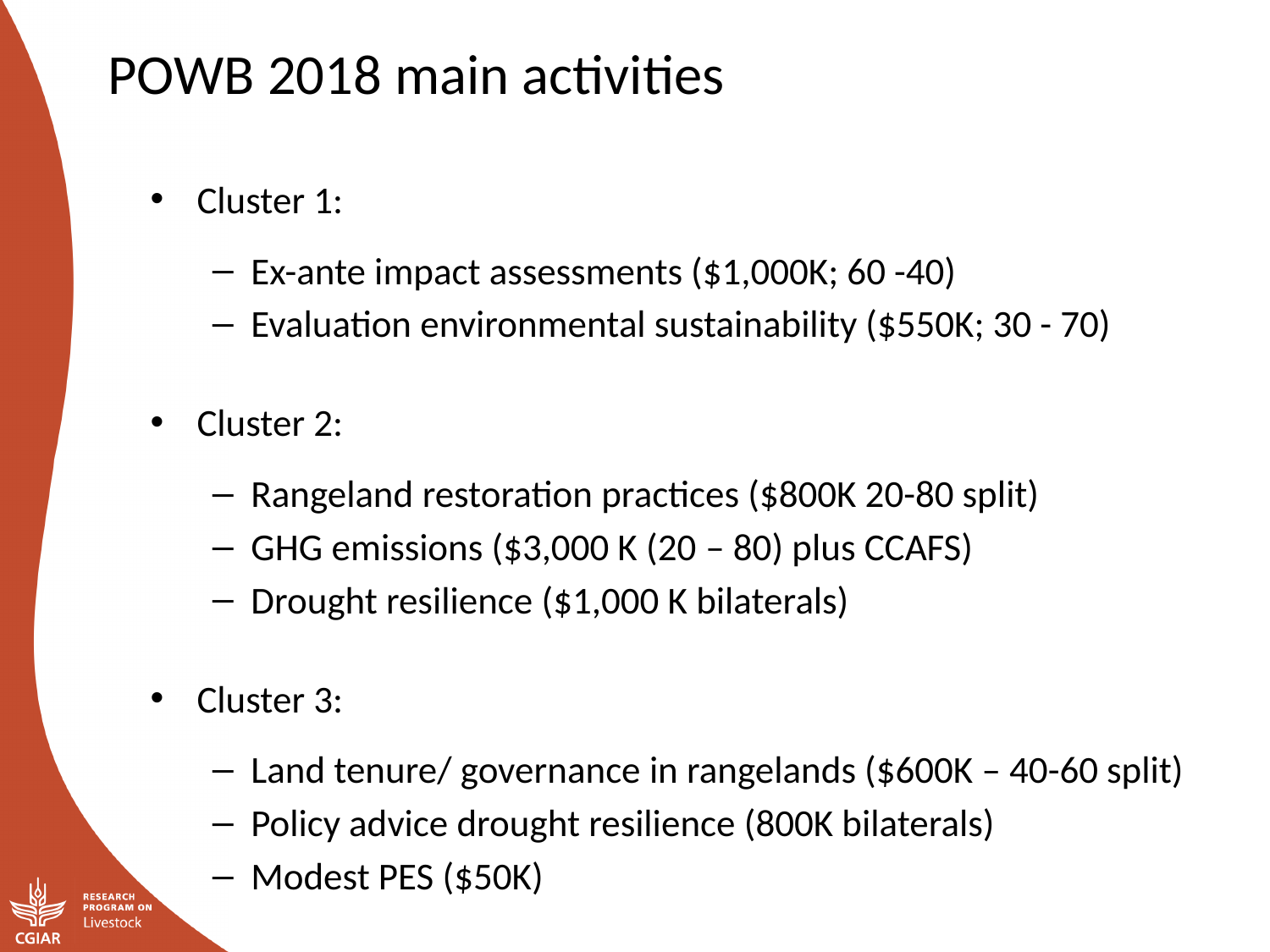

POWB 2018 main activities
Cluster 1:
Ex-ante impact assessments ($1,000K; 60 -40)
Evaluation environmental sustainability ($550K; 30 - 70)
Cluster 2:
Rangeland restoration practices ($800K 20-80 split)
GHG emissions ($3,000 K (20 – 80) plus CCAFS)
Drought resilience ($1,000 K bilaterals)
Cluster 3:
Land tenure/ governance in rangelands ($600K – 40-60 split)
Policy advice drought resilience (800K bilaterals)
Modest PES ($50K)